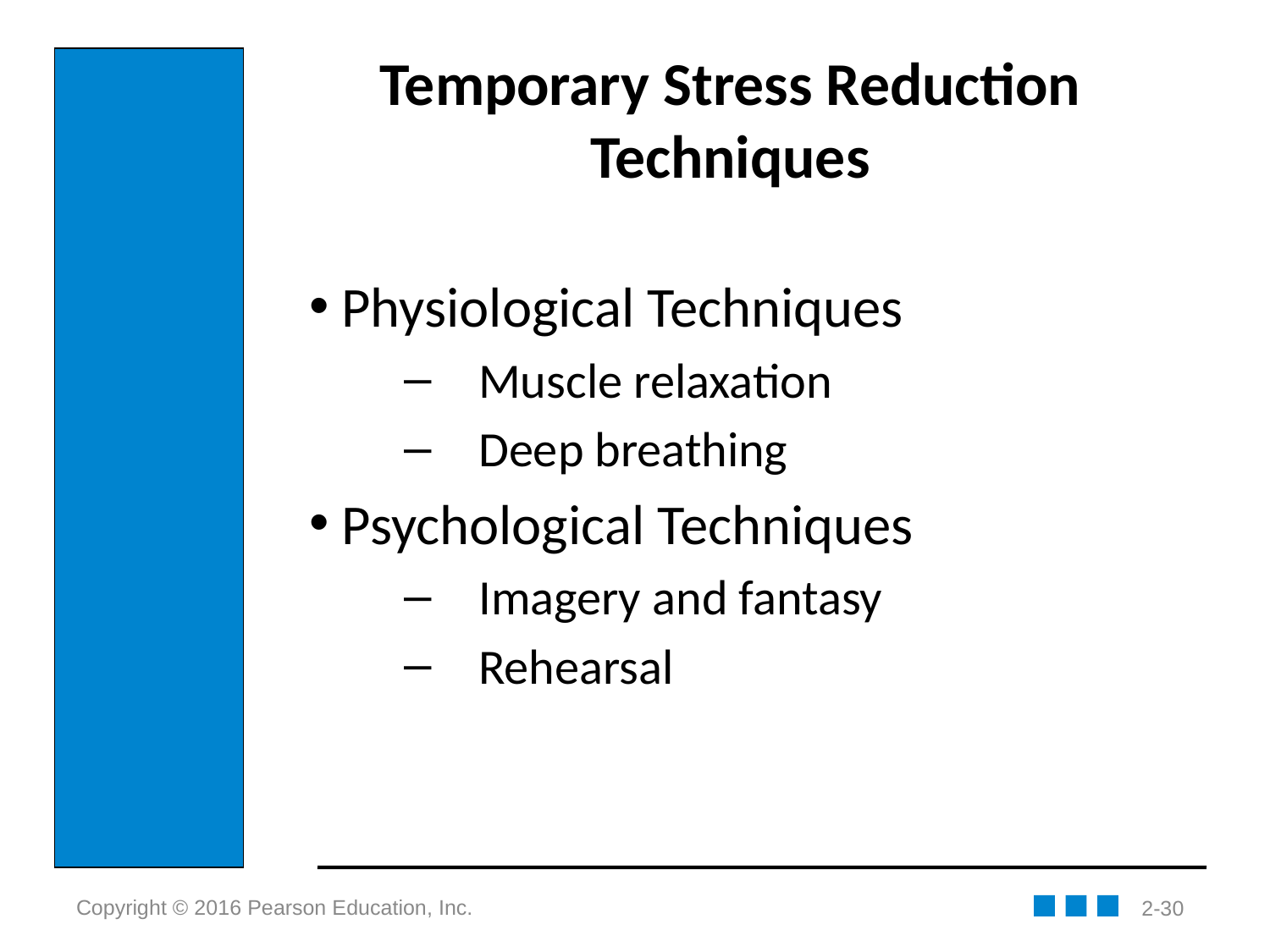

# Temporary Stress Reduction Techniques

Physiological Techniques
Muscle relaxation
Deep breathing
Psychological Techniques
Imagery and fantasy
Rehearsal

2-30
Copyright © 2016 Pearson Education, Inc.